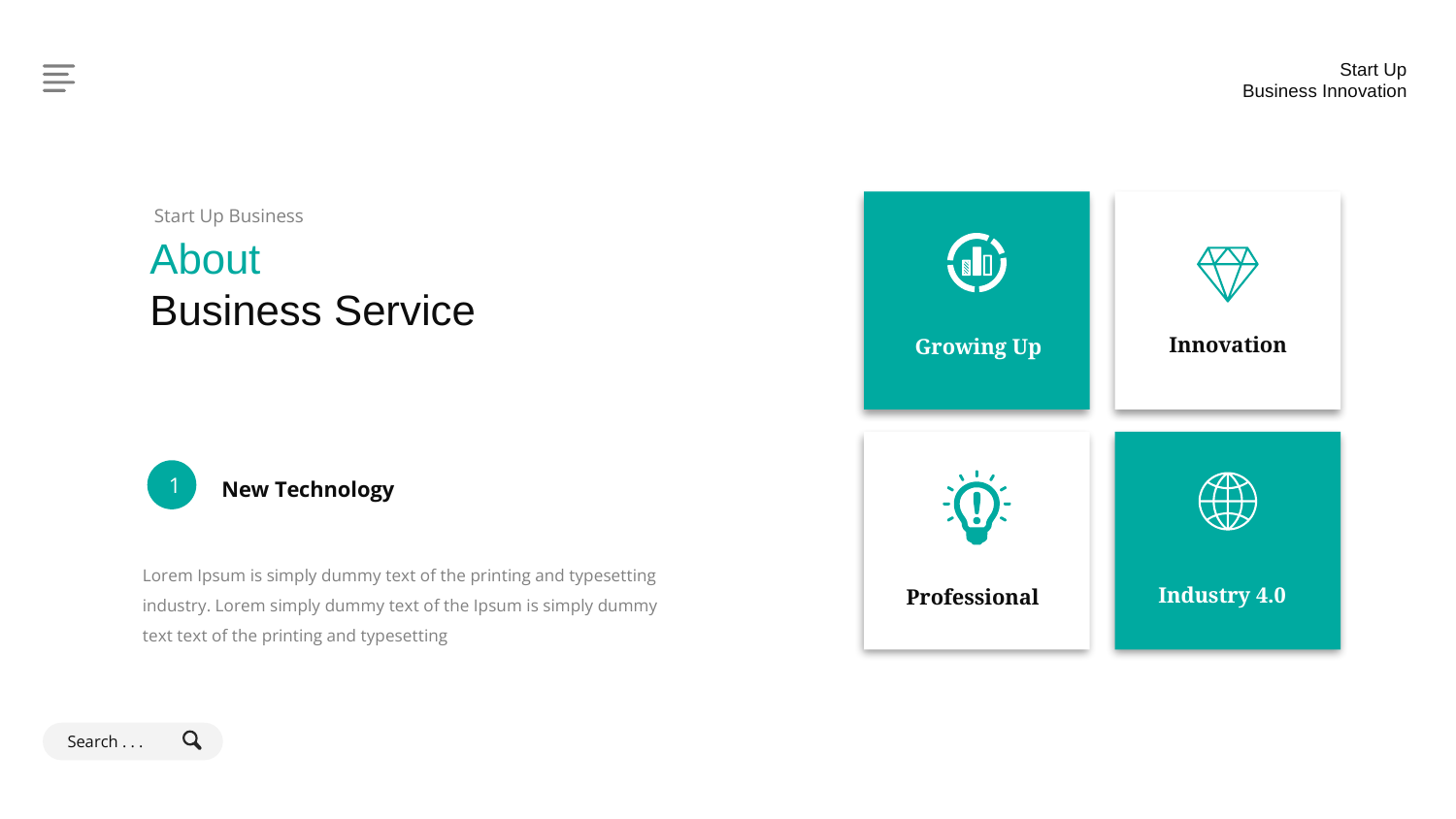

Start Up
Business Innovation

Start Up Business
About
Business Service

Innovation
Growing Up

New Technology
1

Lorem Ipsum is simply dummy text of the printing and typesetting industry. Lorem simply dummy text of the Ipsum is simply dummy text text of the printing and typesetting
Industry 4.0
Professional

Search . . .